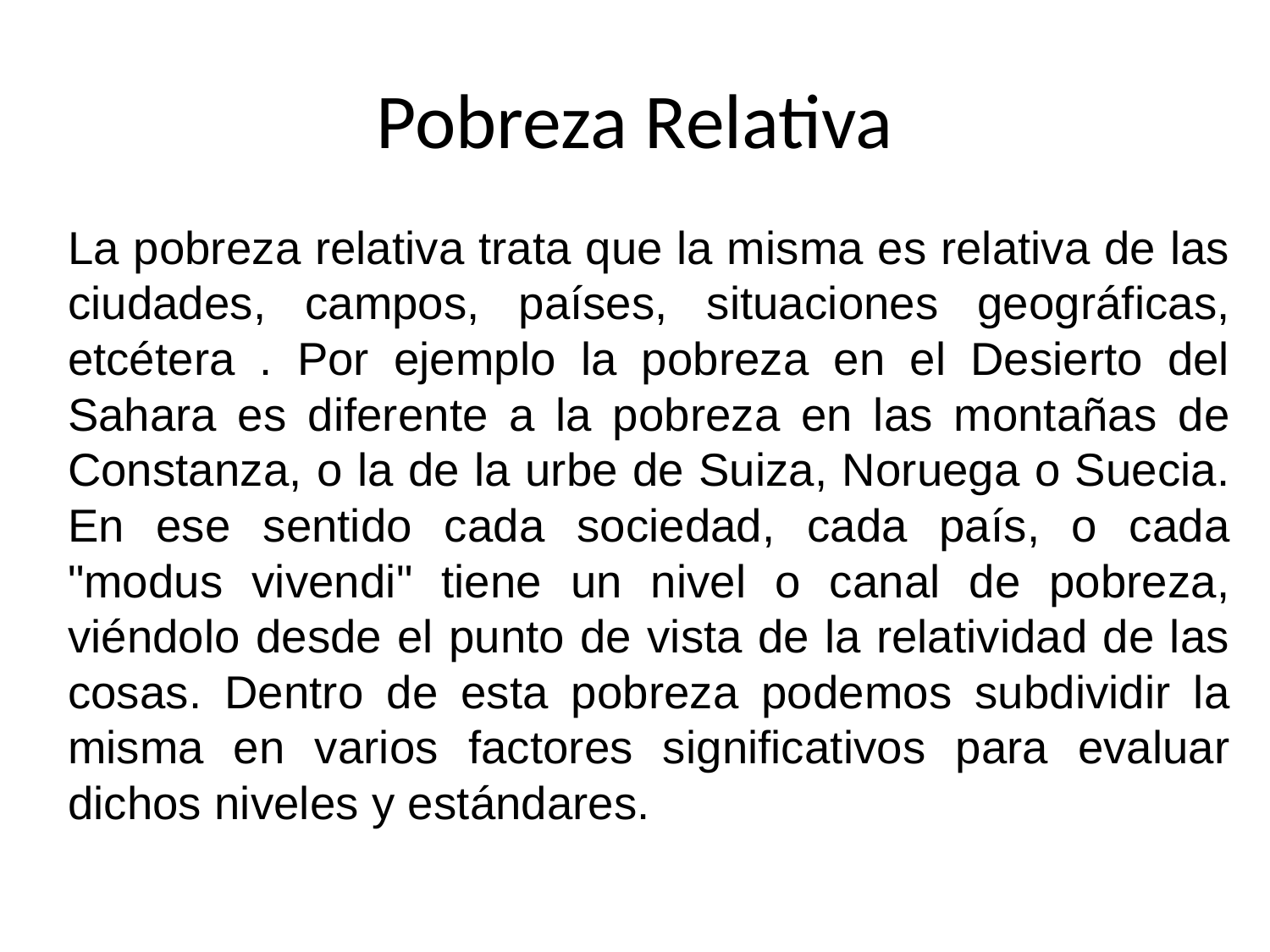

# Pobreza Relativa
La pobreza relativa trata que la misma es relativa de las ciudades, campos, países, situaciones geográficas, etcétera . Por ejemplo la pobreza en el Desierto del Sahara es diferente a la pobreza en las montañas de Constanza, o la de la urbe de Suiza, Noruega o Suecia.
En ese sentido cada sociedad, cada país, o cada "modus vivendi" tiene un nivel o canal de pobreza, viéndolo desde el punto de vista de la relatividad de las cosas. Dentro de esta pobreza podemos subdividir la misma en varios factores significativos para evaluar dichos niveles y estándares.